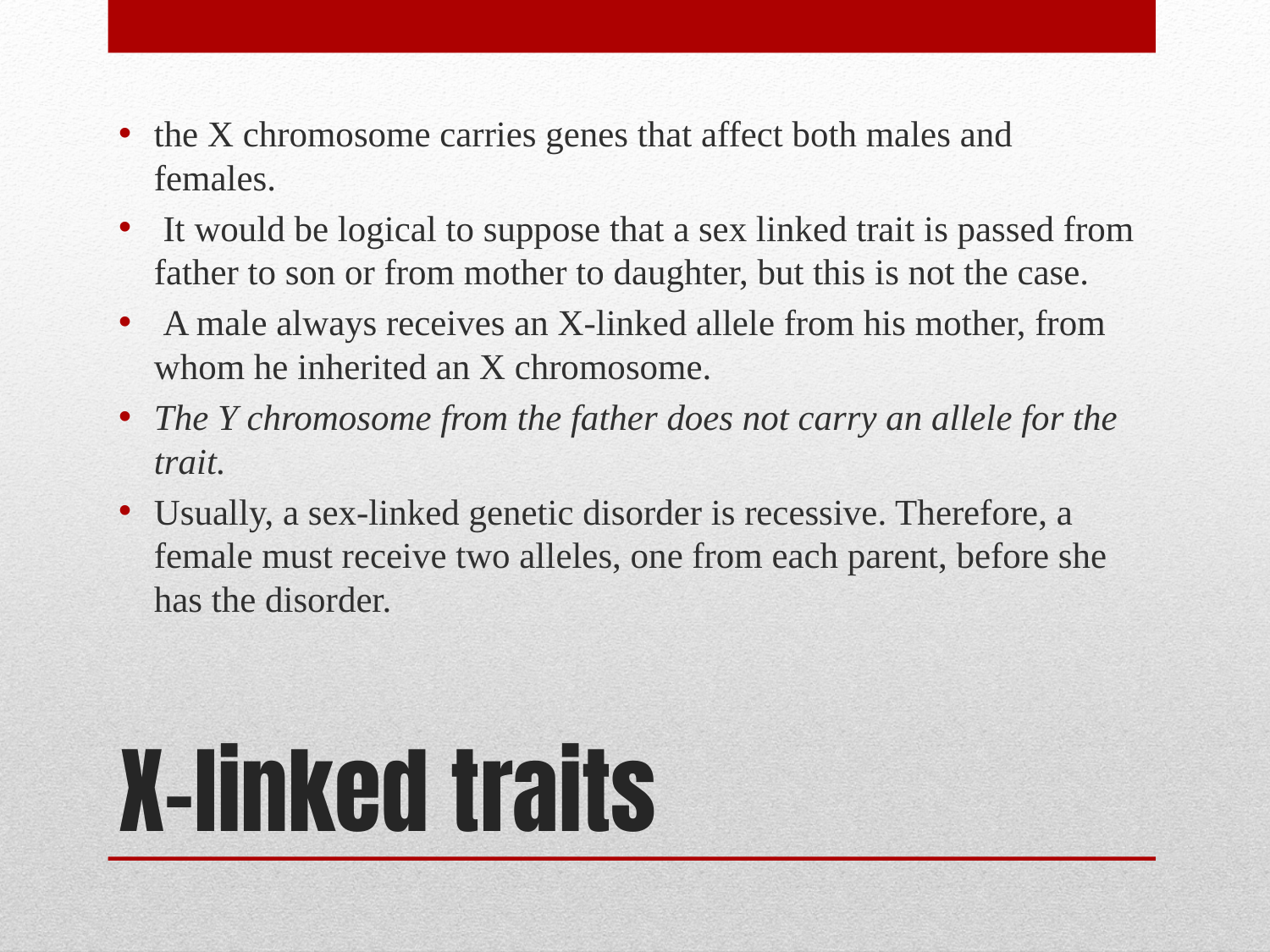

the X chromosome carries genes that affect both males and females.
 It would be logical to suppose that a sex linked trait is passed from father to son or from mother to daughter, but this is not the case.
 A male always receives an X-linked allele from his mother, from whom he inherited an X chromosome.
The Y chromosome from the father does not carry an allele for the trait.
Usually, a sex-linked genetic disorder is recessive. Therefore, a female must receive two alleles, one from each parent, before she has the disorder.
# X-linked traits